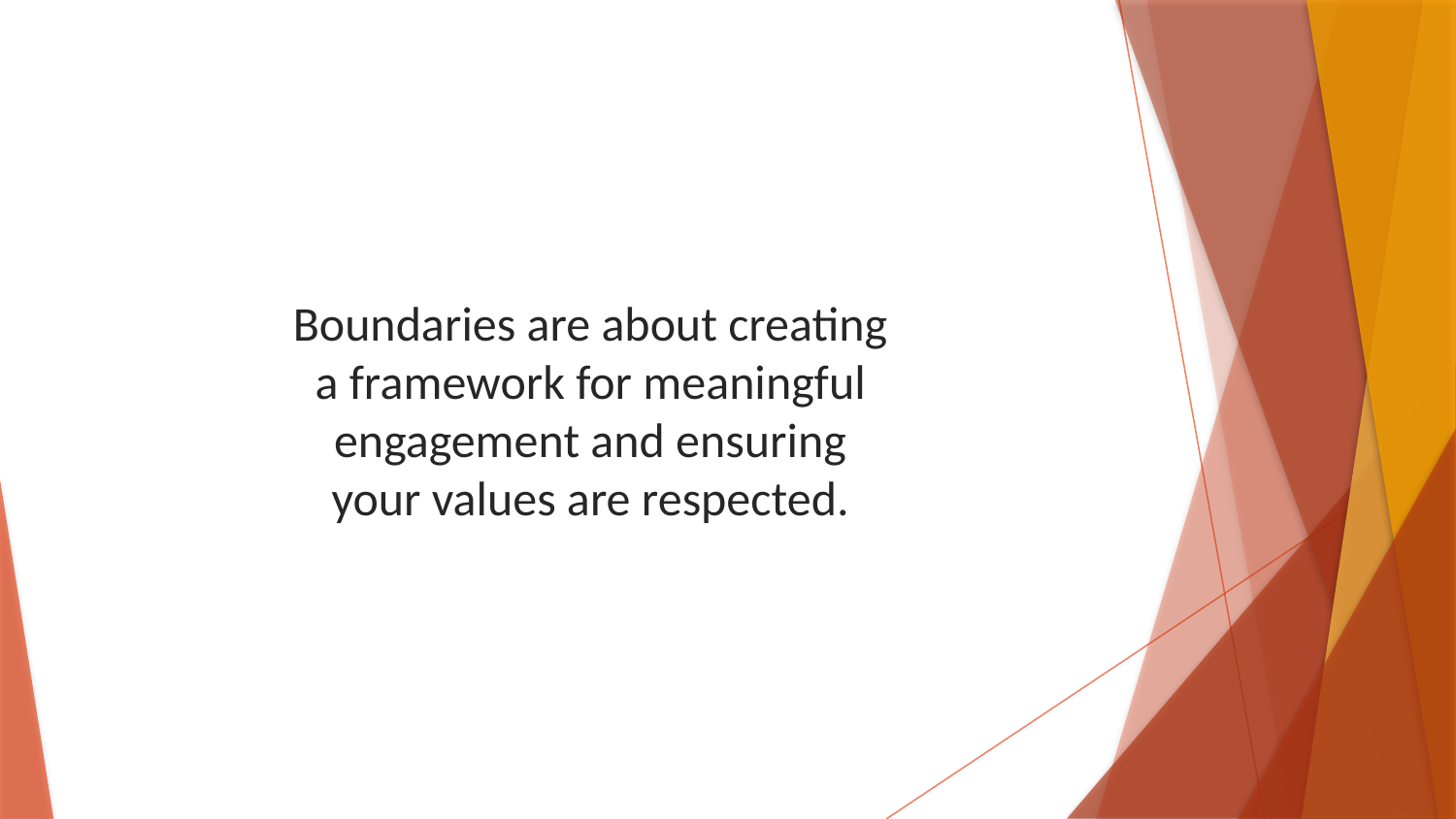

Boundaries are about creating
a framework for meaningful
engagement and ensuring
your values are respected.